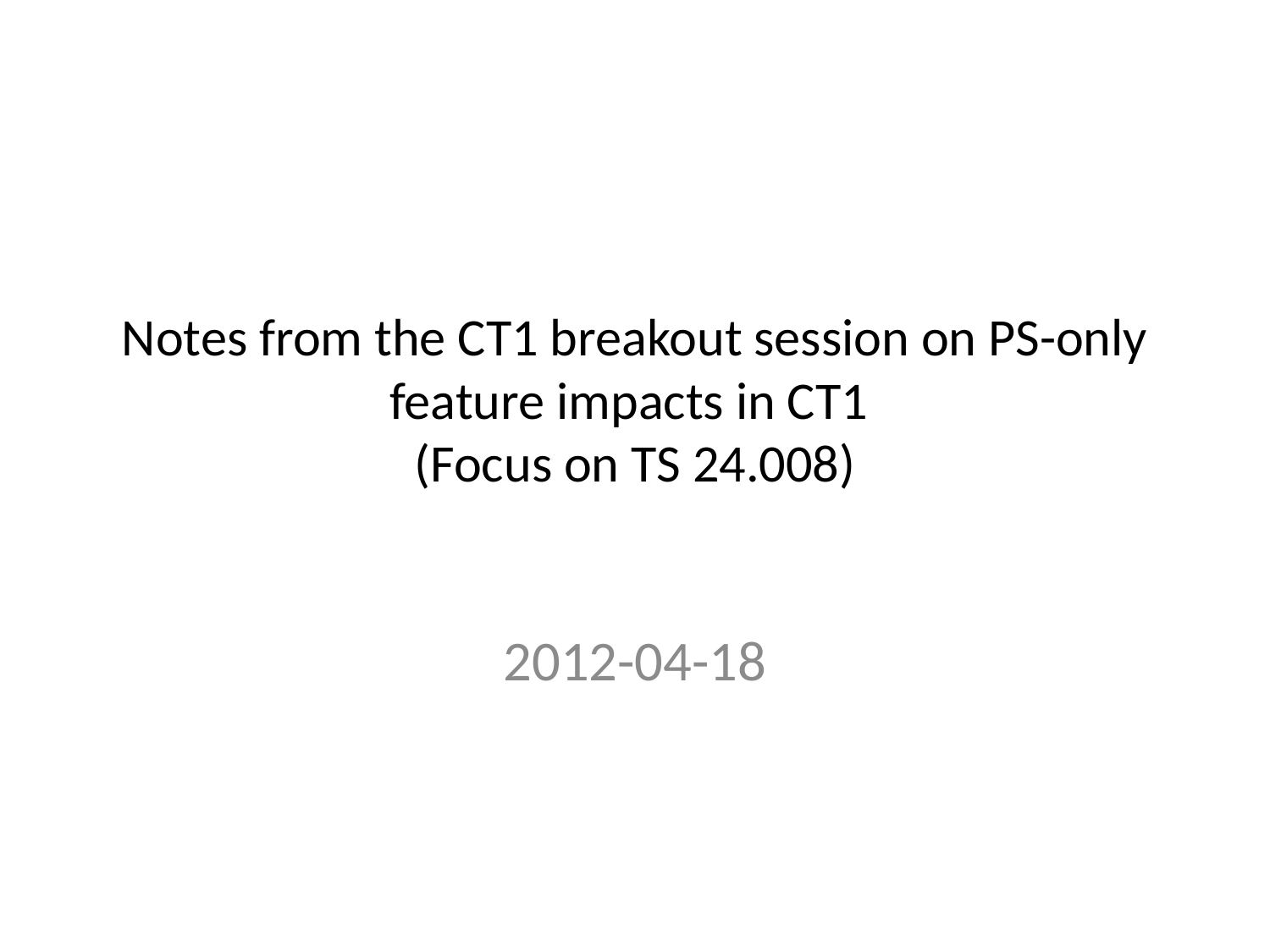

# Notes from the CT1 breakout session on PS-only feature impacts in CT1 (Focus on TS 24.008)

2012-04-18